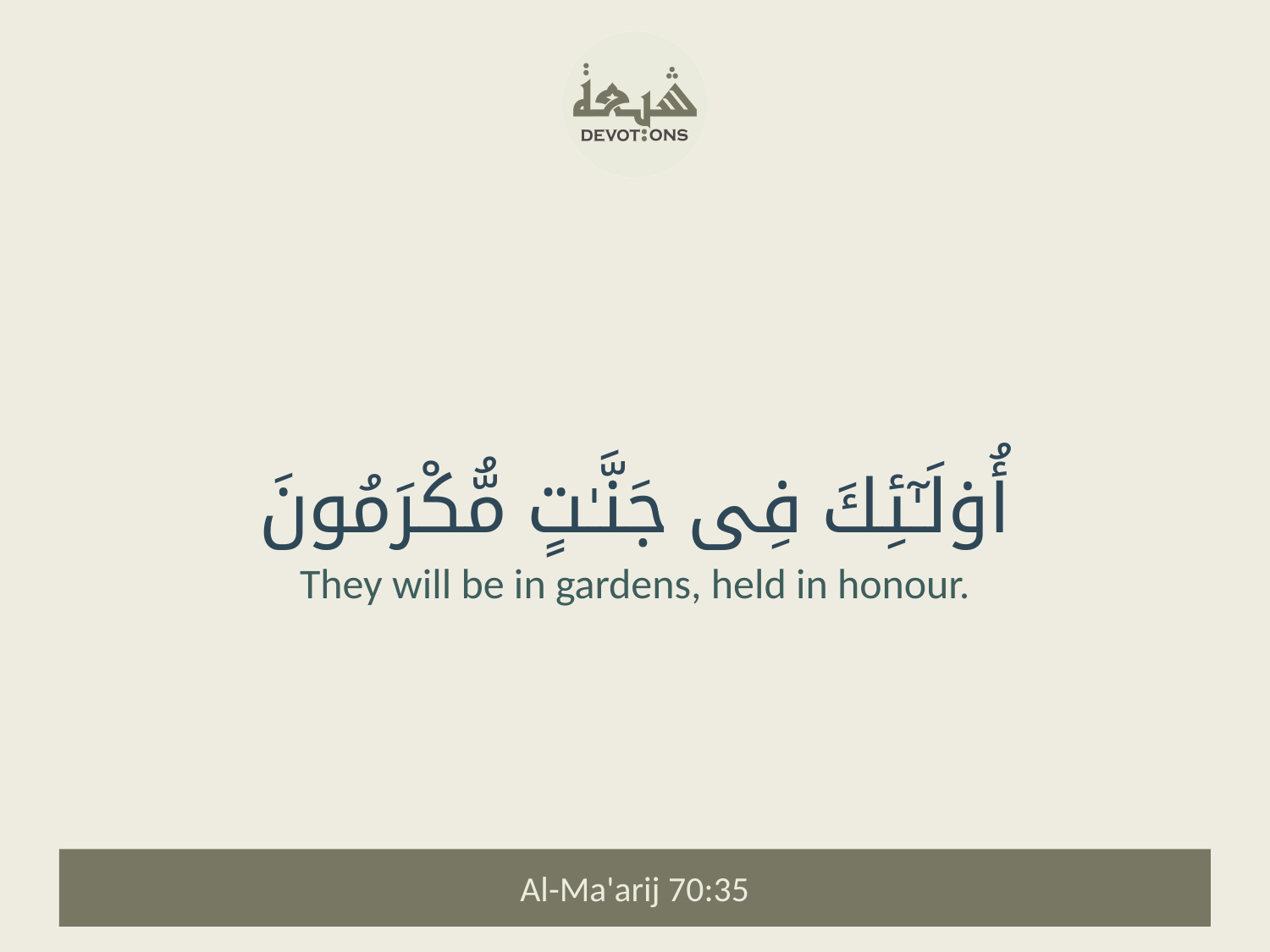

أُو۟لَـٰٓئِكَ فِى جَنَّـٰتٍ مُّكْرَمُونَ
They will be in gardens, held in honour.
Al-Ma'arij 70:35